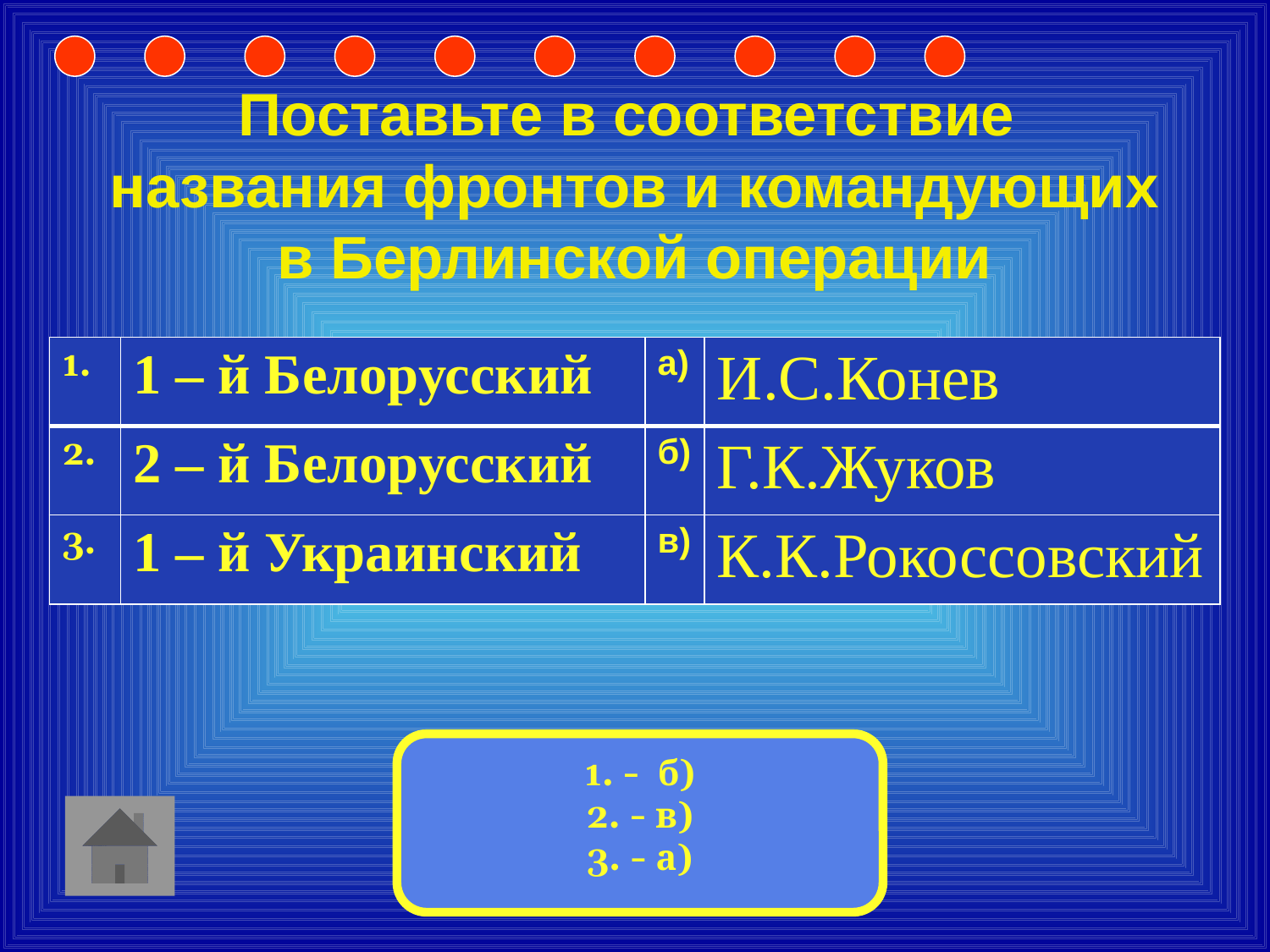

Поставьте в соответствие
названия фронтов и командующих
в Берлинской операции
| 1. | 1 – й Белорусский | а) | И.С.Конев |
| --- | --- | --- | --- |
| 2. | 2 – й Белорусский | б) | Г.К.Жуков |
| 3. | 1 – й Украинский | в) | К.К.Рокоссовский |

1. –  б)
2. – в)
3. – а)